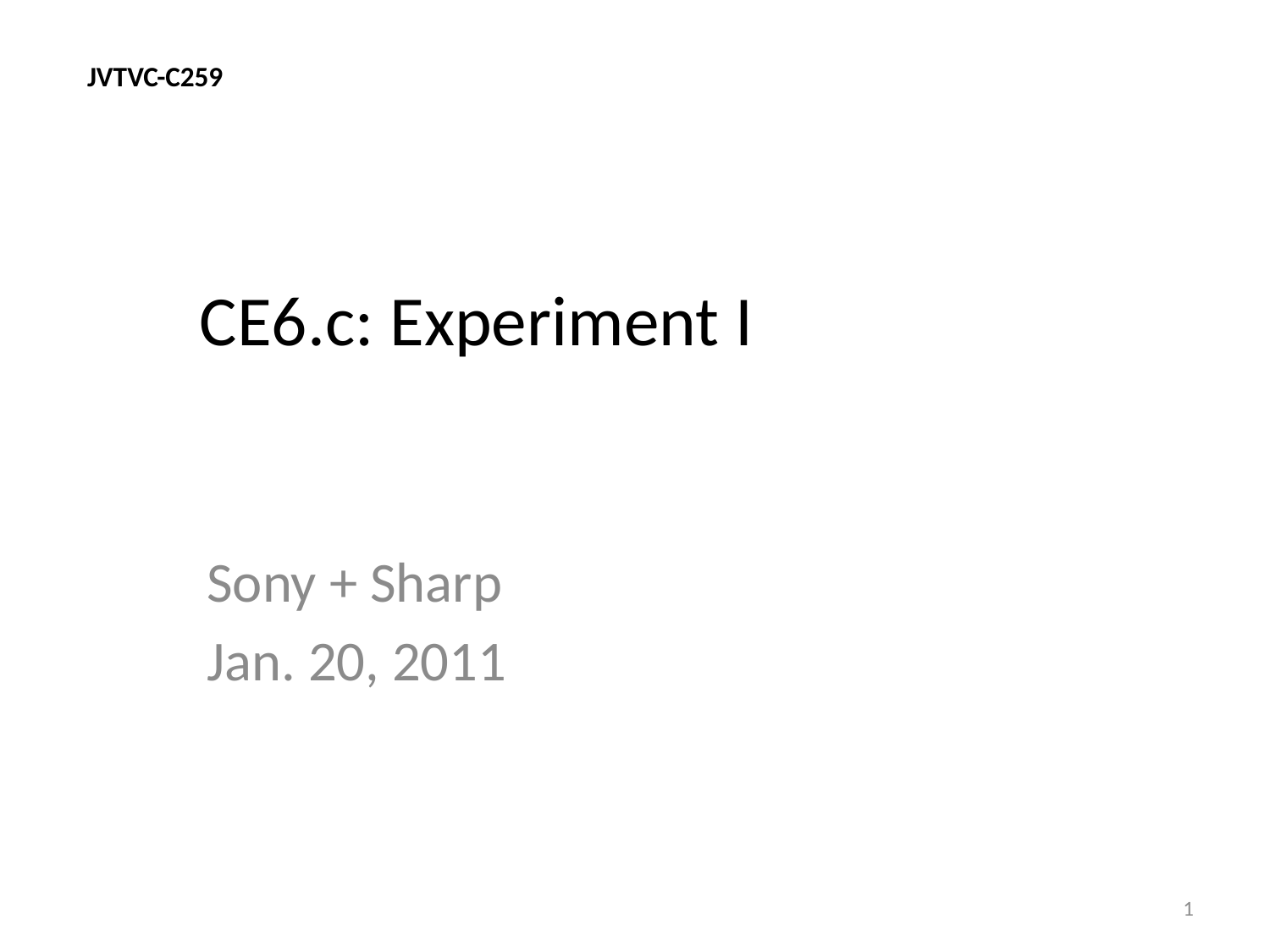

JVTVC-C259
# CE6.c: Experiment I
Sony + Sharp
Jan. 20, 2011
1